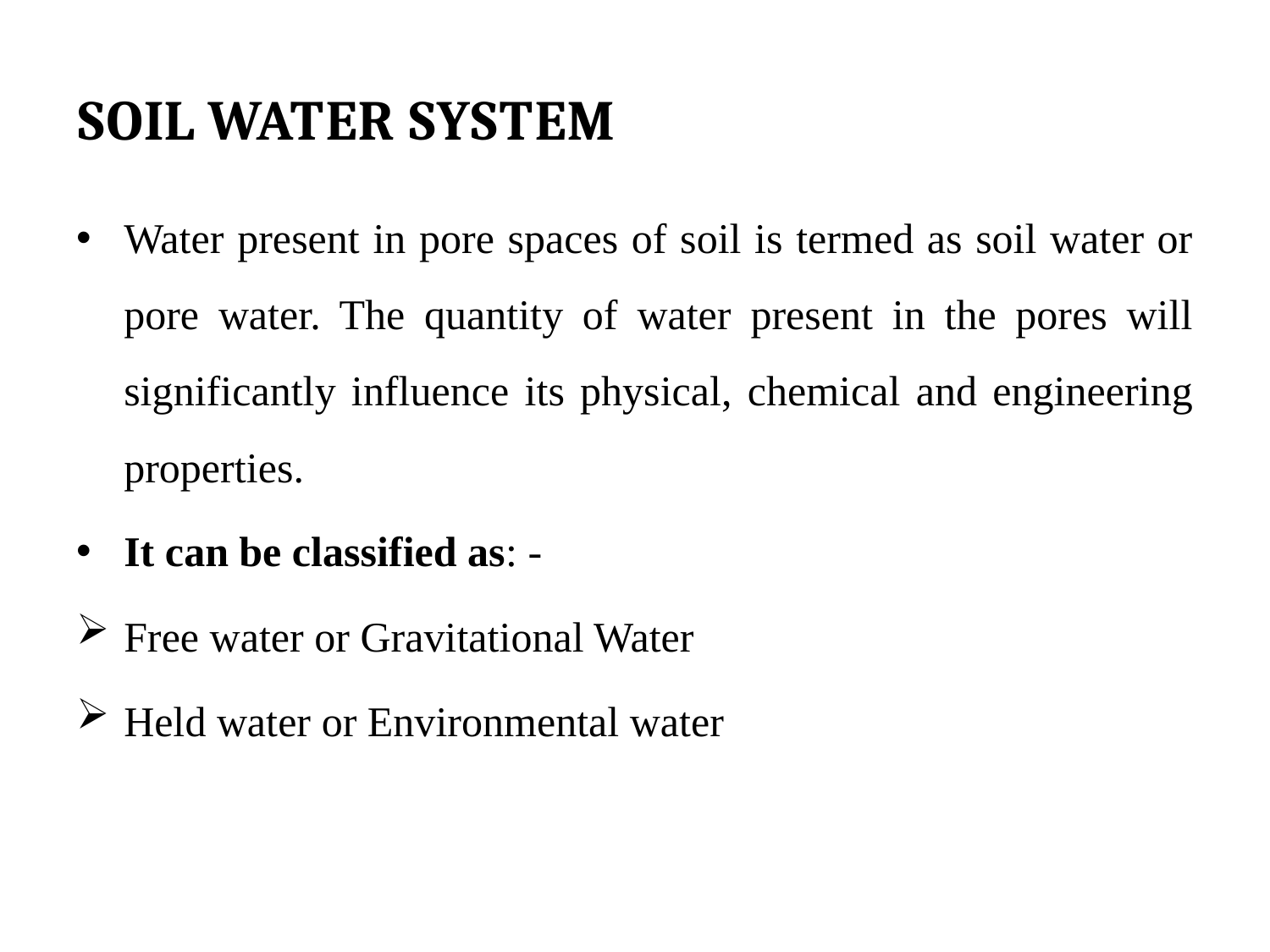

# SOIL WATER SYSTEM
Water present in pore spaces of soil is termed as soil water or pore water. The quantity of water present in the pores will significantly influence its physical, chemical and engineering properties.
It can be classified as: -
Free water or Gravitational Water
Held water or Environmental water